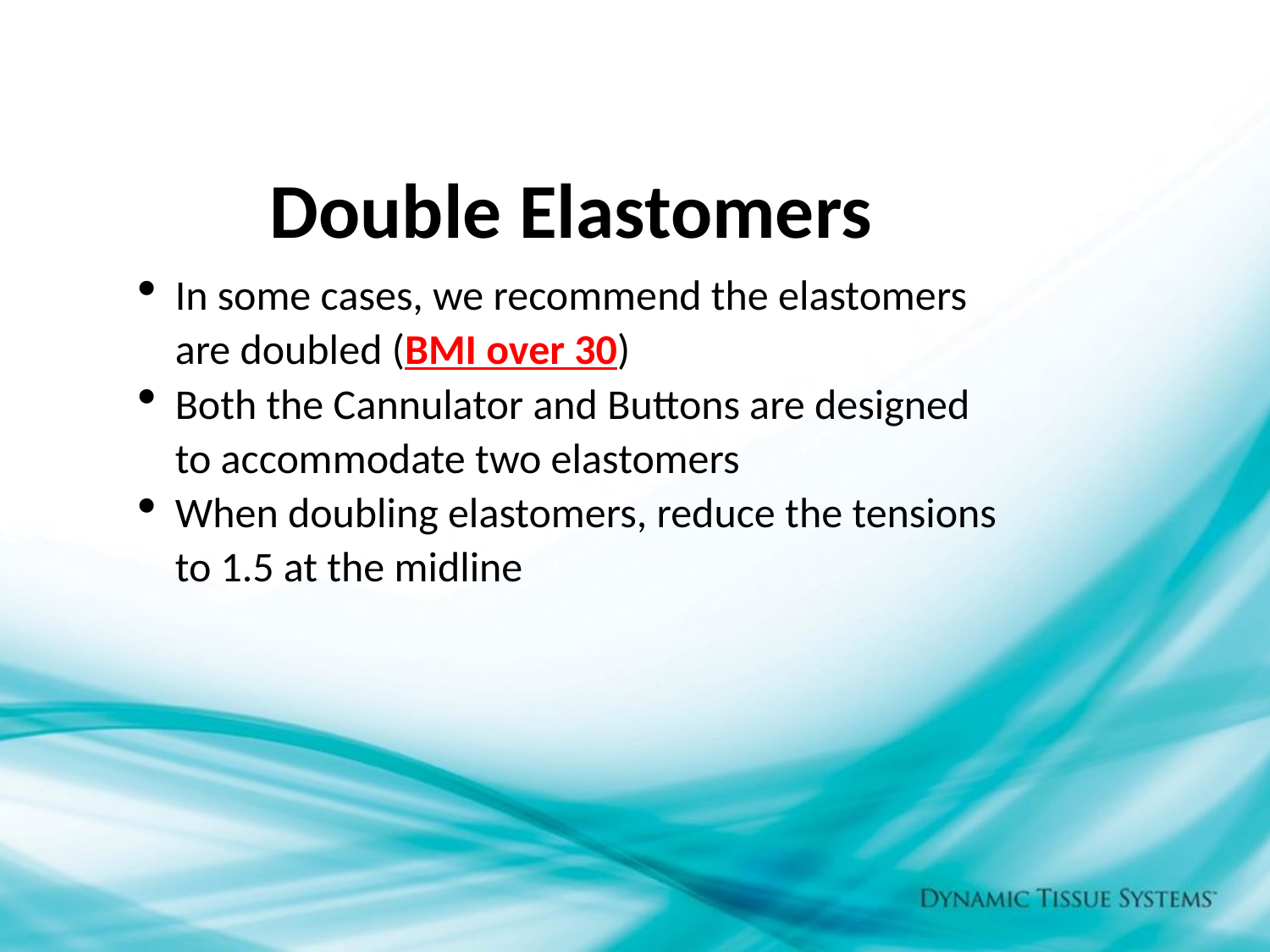

Double Elastomers
In some cases, we recommend the elastomers are doubled (BMI over 30)
Both the Cannulator and Buttons are designed to accommodate two elastomers
When doubling elastomers, reduce the tensions to 1.5 at the midline